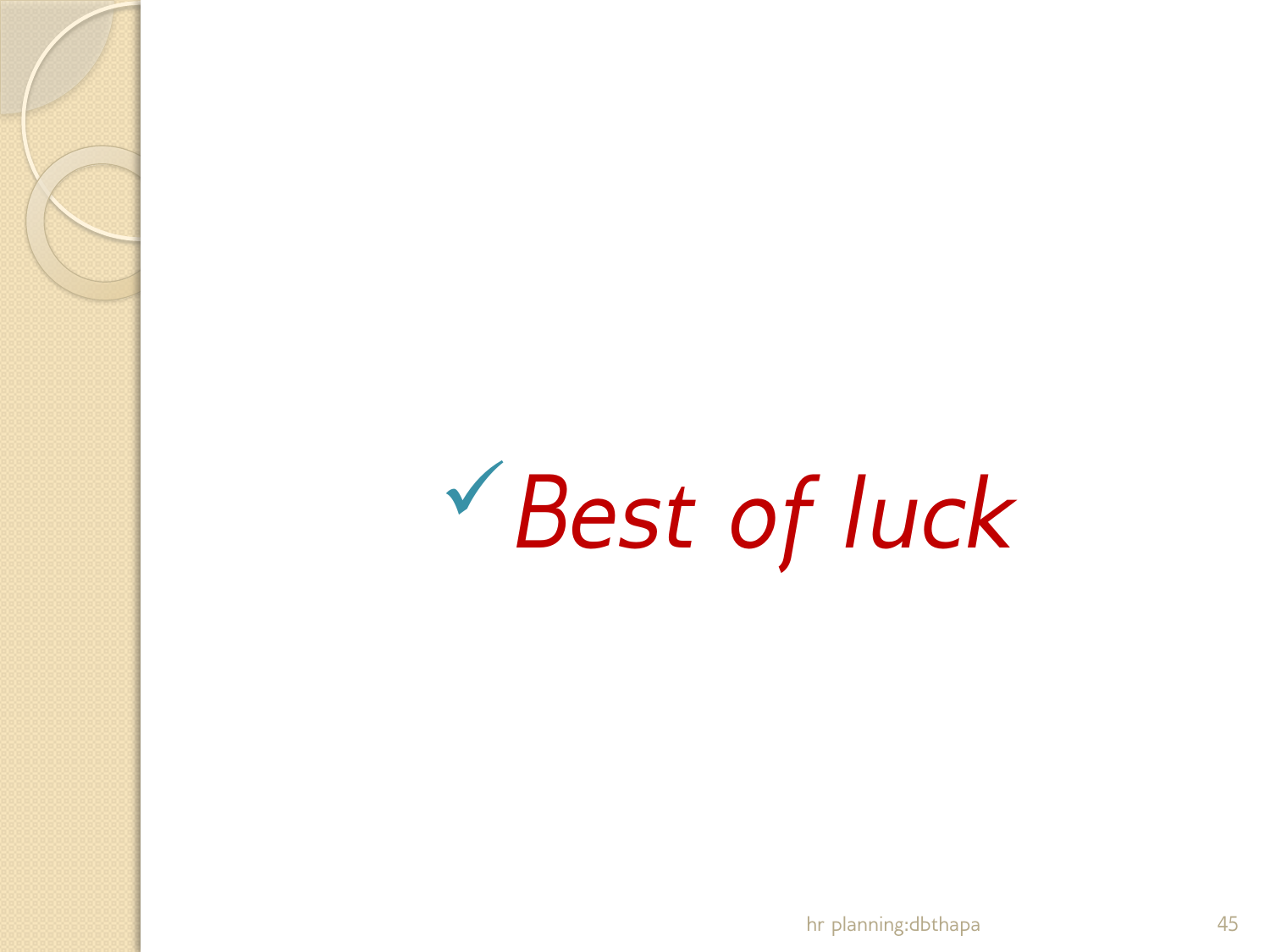

#

Best of luck
hr planning:dbthapa
45